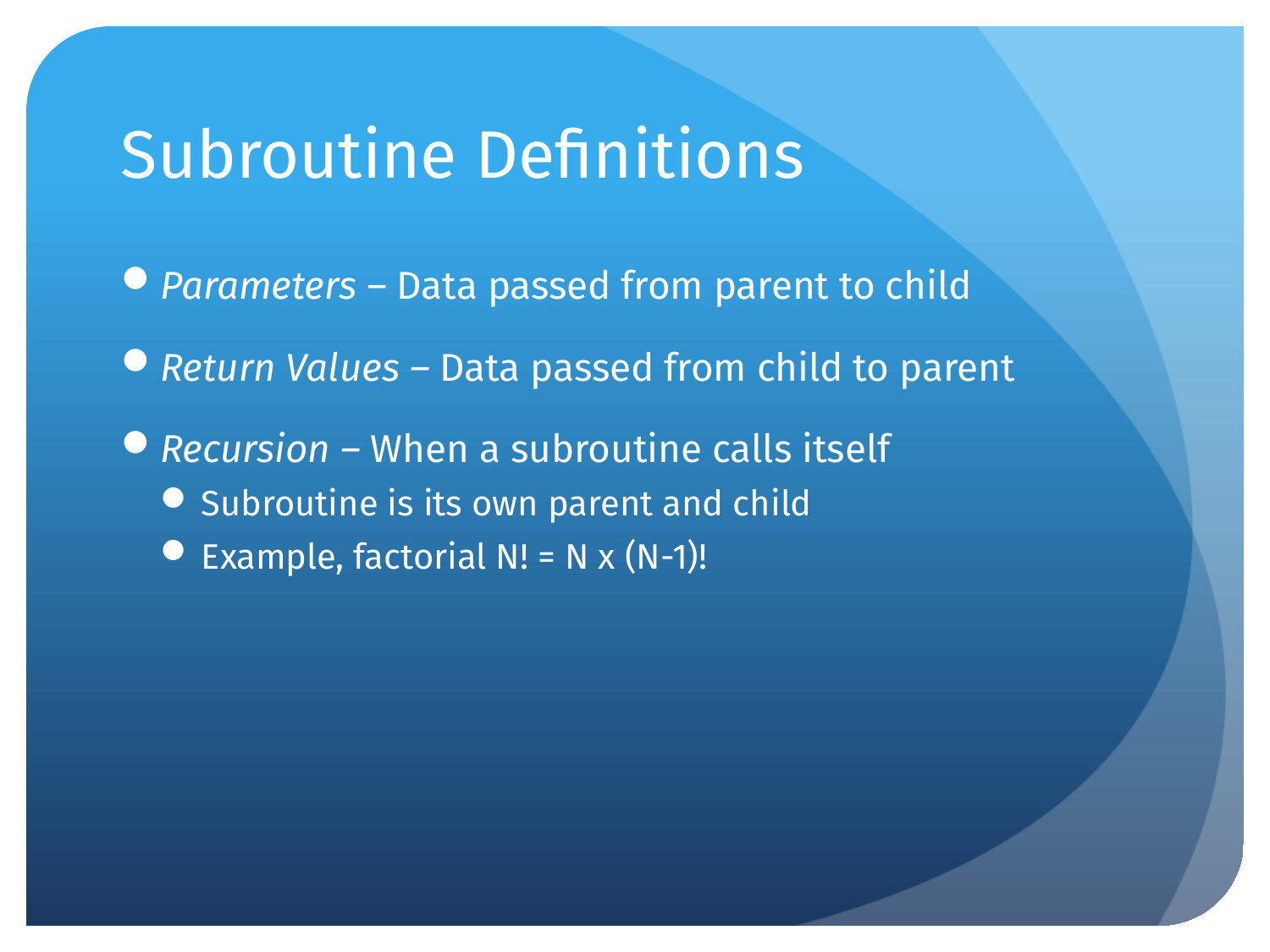

# Subroutine Definitions
Parameters – Data passed from parent to child
Return Values – Data passed from child to parent
Recursion – When a subroutine calls itself
Subroutine is its own parent and child
Example, factorial N! = N x (N-1)!